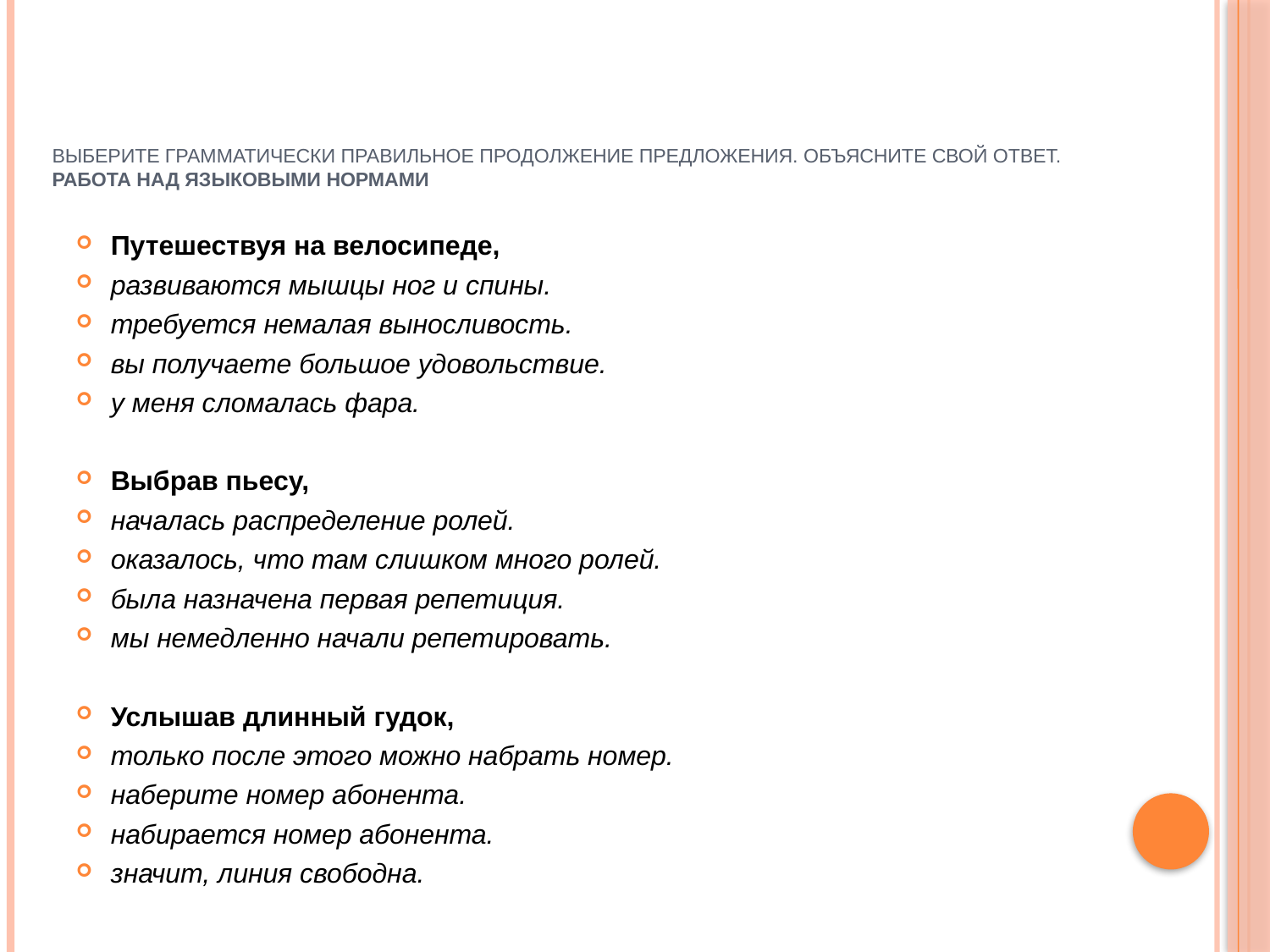

# Выберите грамматически правильное продолжение предложения. Объясните свой ответ. Работа над языковыми нормами
Путешествуя на велосипеде,
развиваются мышцы ног и спины.
требуется немалая выносливость.
вы получаете большое удовольствие.
у меня сломалась фара.

Выбрав пьесу,
началась распределение ролей.
оказалось, что там слишком много ролей.
была назначена первая репетиция.
мы немедленно начали репетировать.

Услышав длинный гудок,
только после этого можно набрать номер.
наберите номер абонента.
набирается номер абонента.
значит, линия свободна.